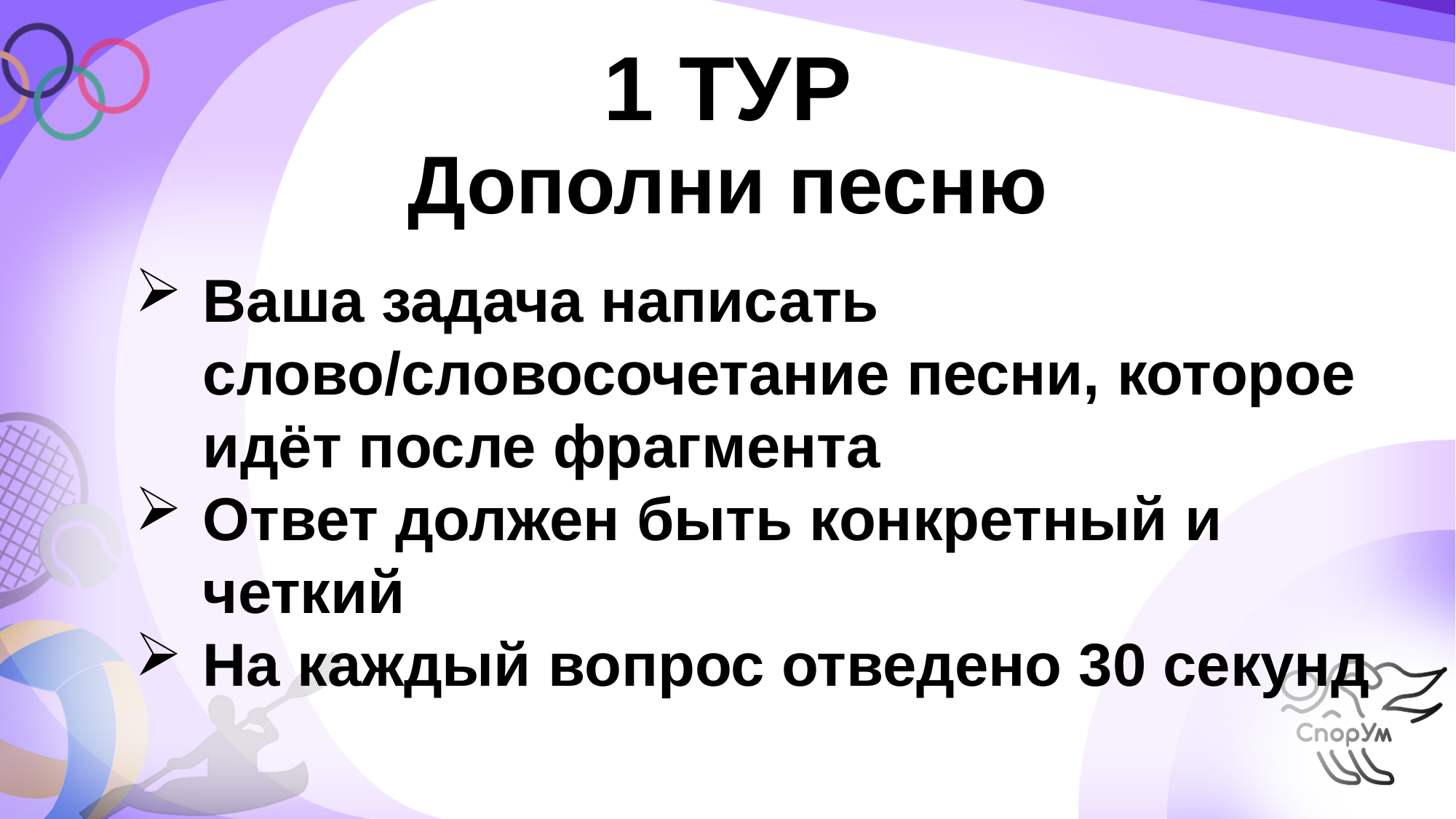

1 ТУР

Дополни песню
Ваша задача написать слово/словосочетание песни, которое идёт после фрагмента
Ответ должен быть конкретный и четкий
На каждый вопрос отведено 30 секунд